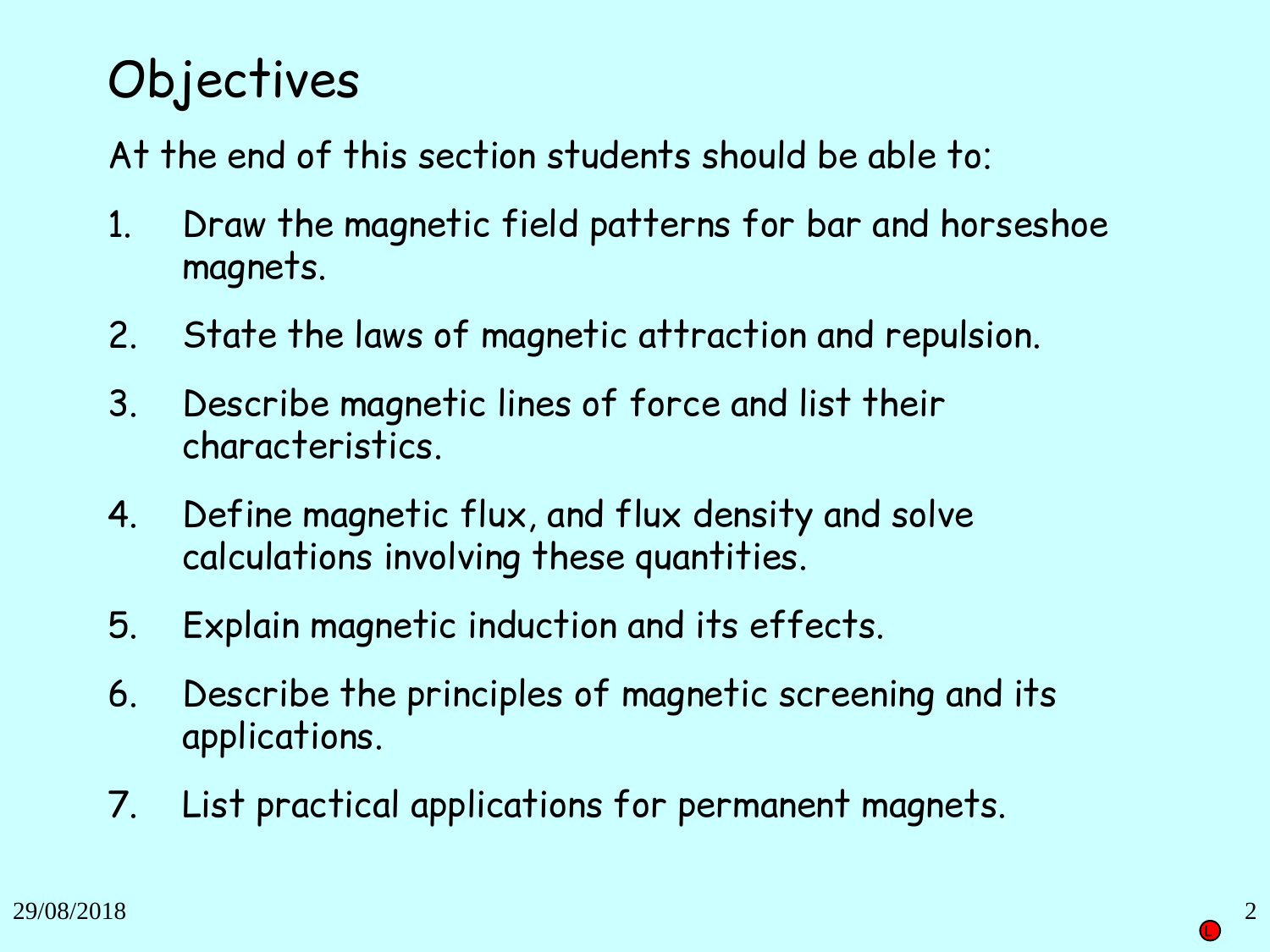

Objectives
At the end of this section students should be able to:
1.	Draw the magnetic field patterns for bar and horseshoe magnets.
2.	State the laws of magnetic attraction and repulsion.
3.	Describe magnetic lines of force and list their characteristics.
4.	Define magnetic flux, and flux density and solve calculations involving these quantities.
5.	Explain magnetic induction and its effects.
6.	Describe the principles of magnetic screening and its applications.
7.	List practical applications for permanent magnets.
29/08/2018
2
L